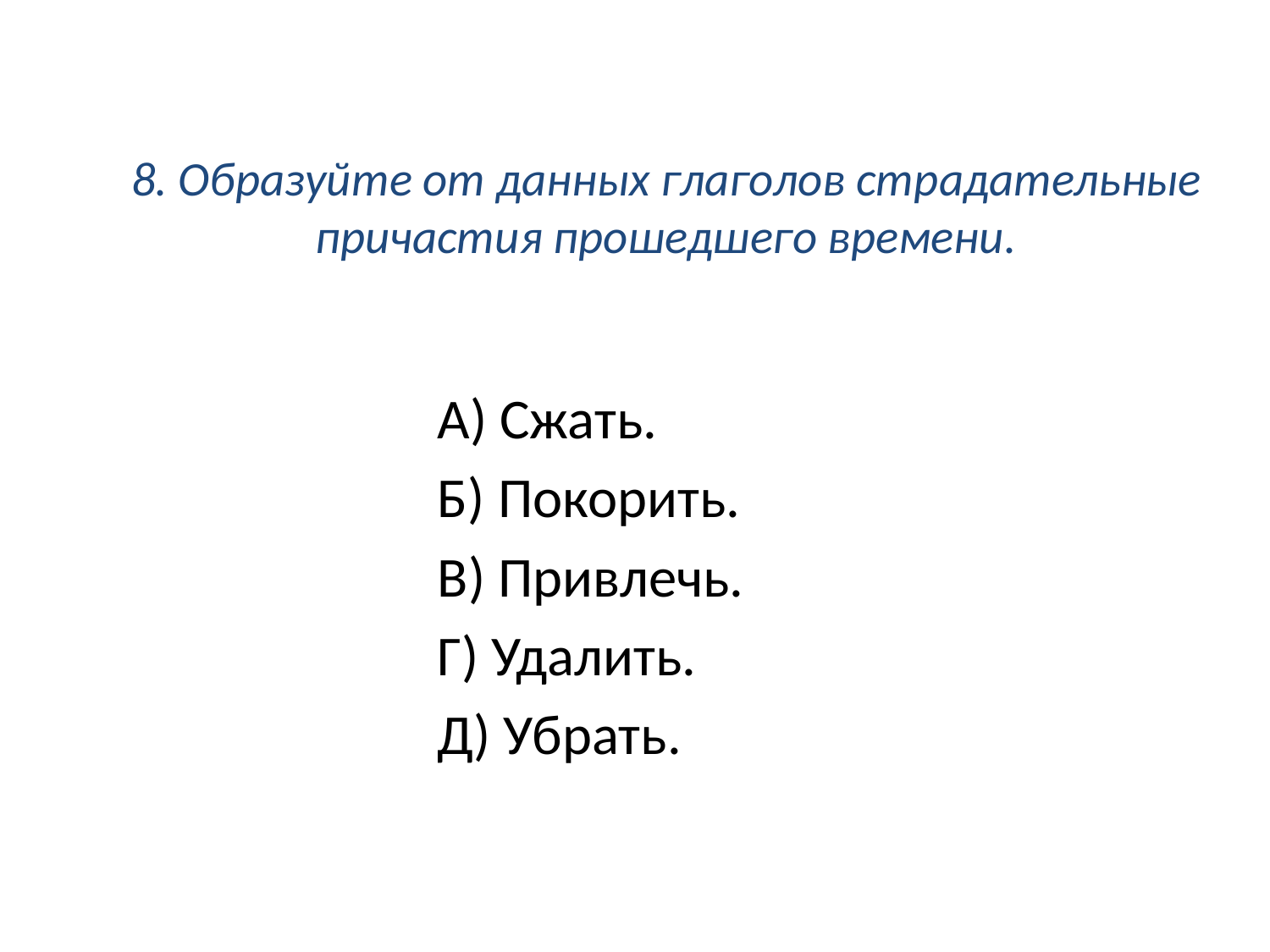

# 8. Образуйте от данных глаголов страдательные причастия прошедшего времени.
А) Сжать.
Б) Покорить.
В) Привлечь.
Г) Удалить.
Д) Убрать.